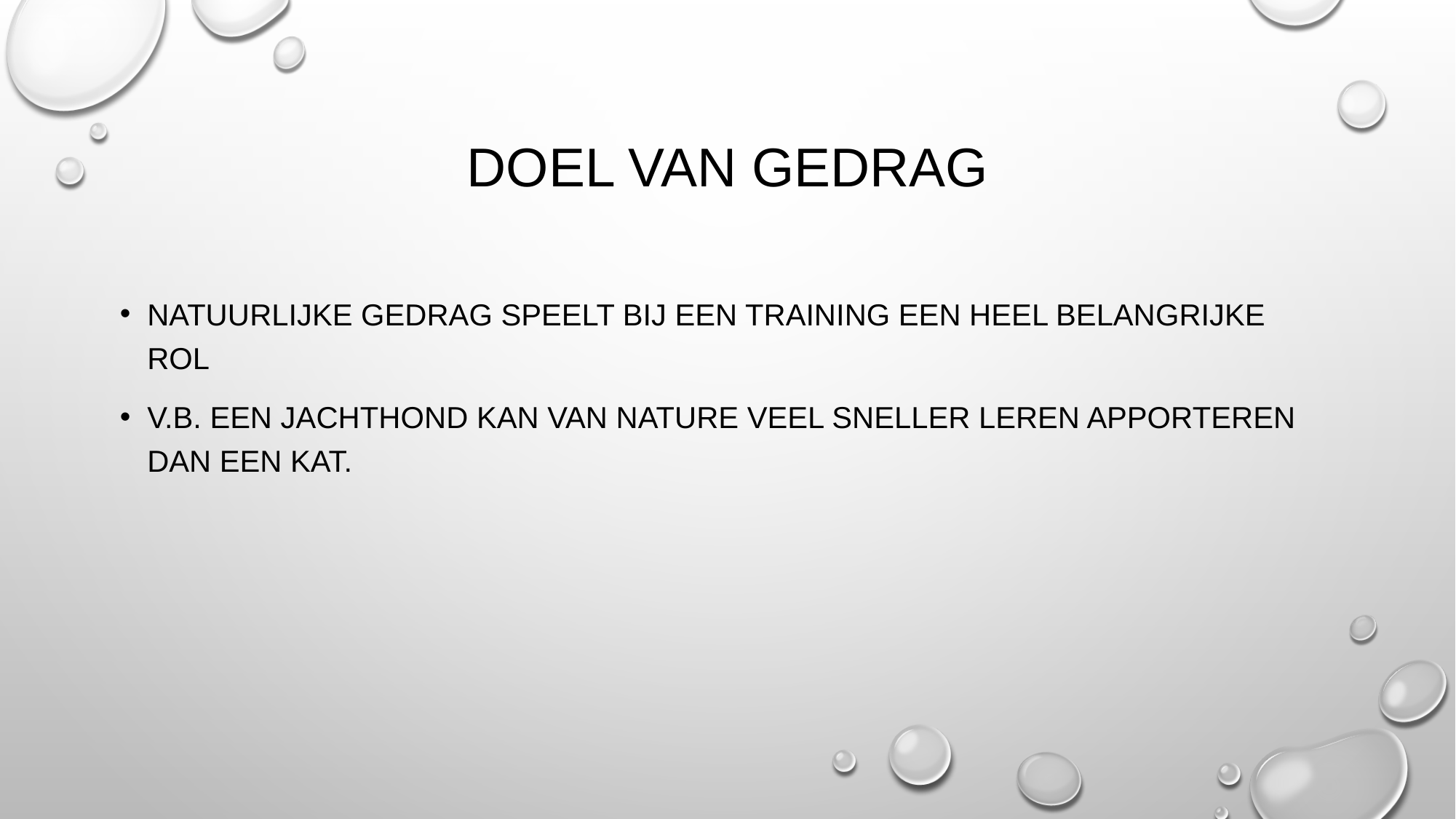

# Doel van gedrag
Natuurlijke gedrag speelt bij een training een heel belangrijke rol
V.b. een jachthond kan van nature veel sneller leren apporteren dan een kat.